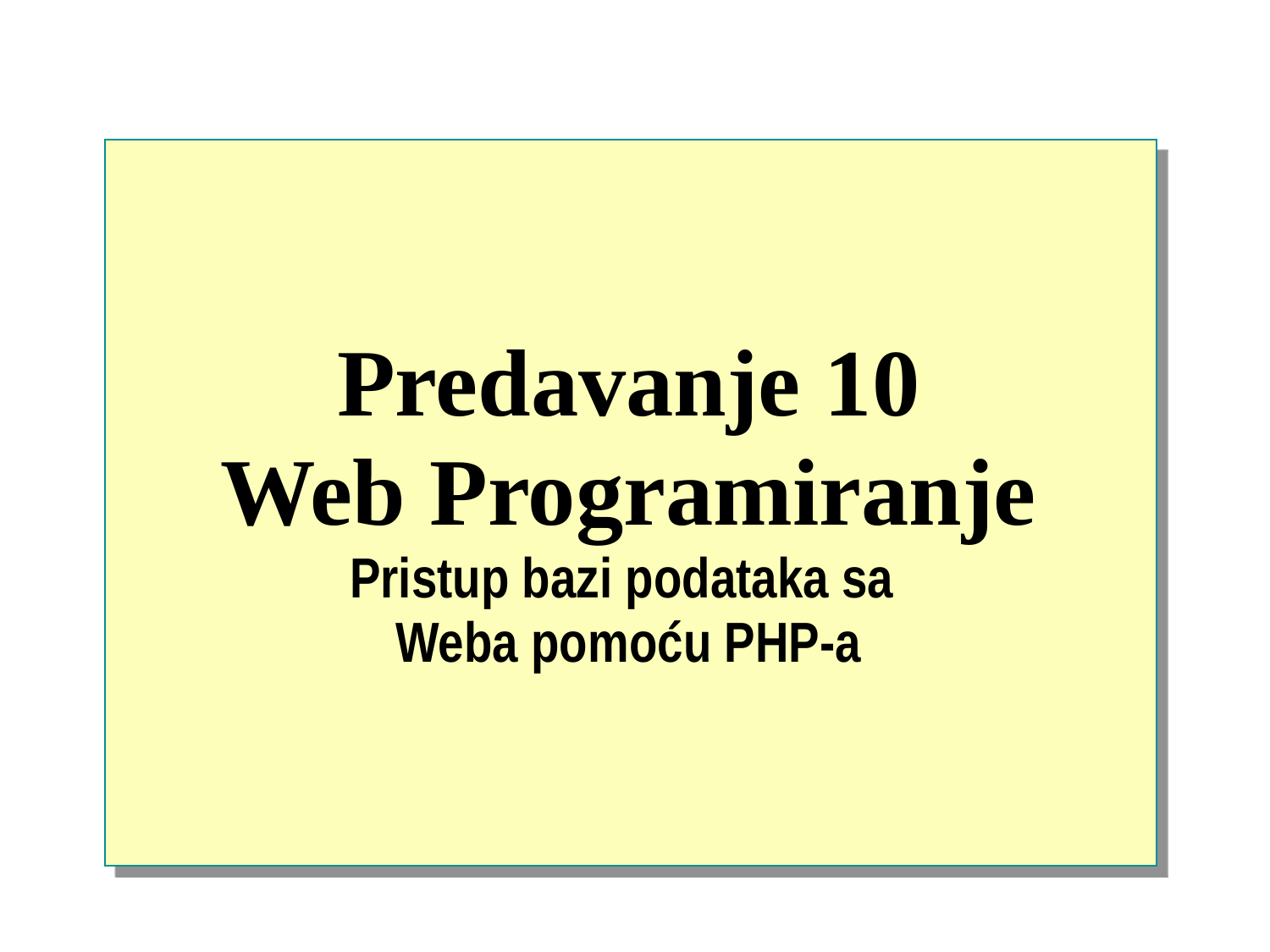

# Predavanje 10 Web Programiranje Pristup bazi podataka sa Weba pomoću PHP-a